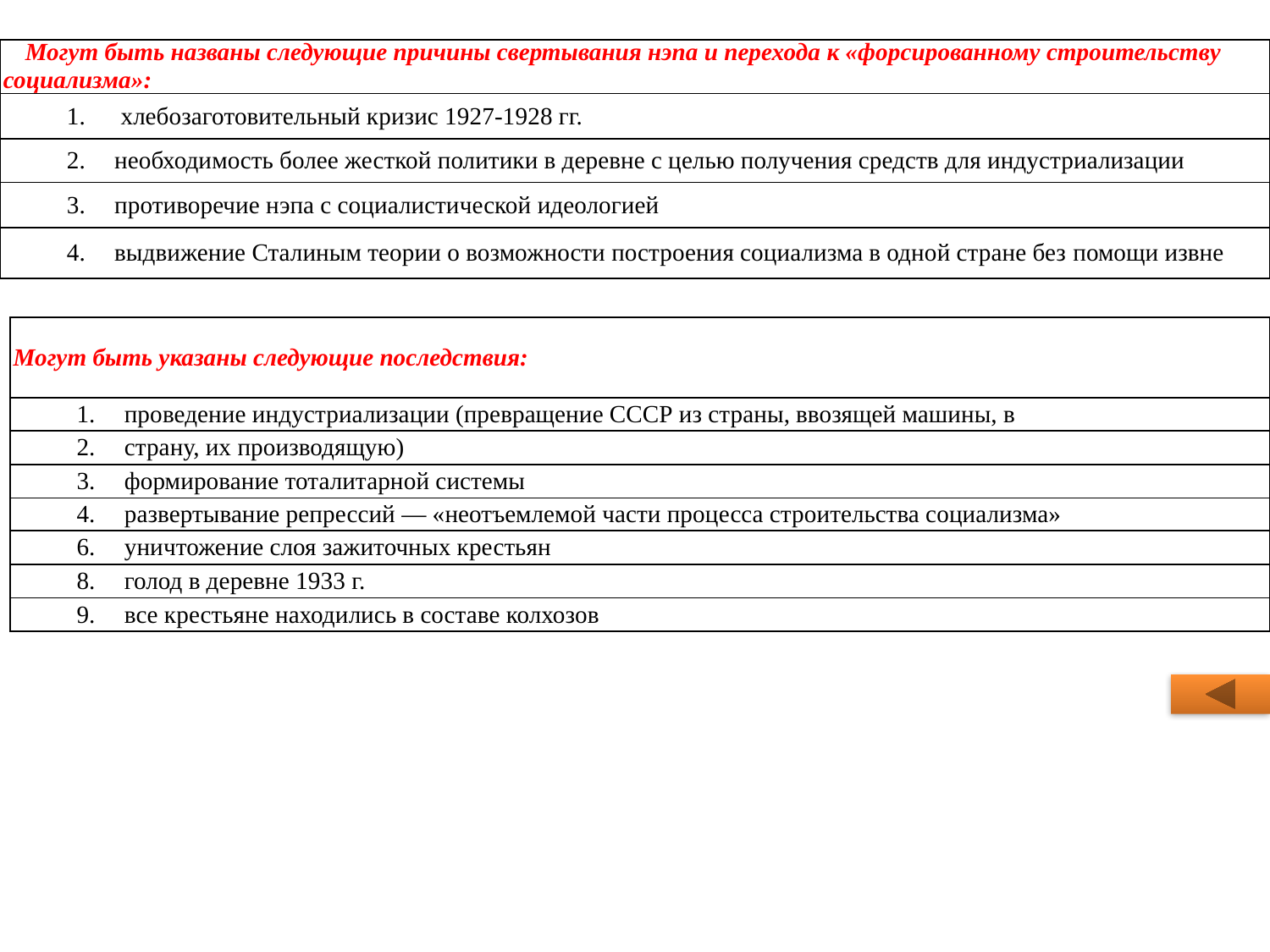

| Могут быть названы следующие причины свертывания нэпа и перехода к «форсированному строительству социализма»: |
| --- |
| хлебозаготовительный кризис 1927-1928 гг. |
| необходимость более жесткой политики в деревне с целью получения средств для индустриализации |
| противоречие нэпа с социалистической идеологией |
| выдвижение Сталиным теории о возможности построения социализма в одной стране без помощи извне |
| Могут быть указаны следующие последствия: |  |
| --- | --- |
| проведение индустриализации (превращение СССР из страны, ввозящей машины, в |  |
| страну, их производящую) |  |
| формирование тоталитарной системы |  |
| развертывание репрессий — «неотъемлемой части процесса строительства социализма» |  |
| уничтожение слоя зажиточных крестьян |  |
| голод в деревне 1933 г. |  |
| все крестьяне находились в составе колхозов |  |